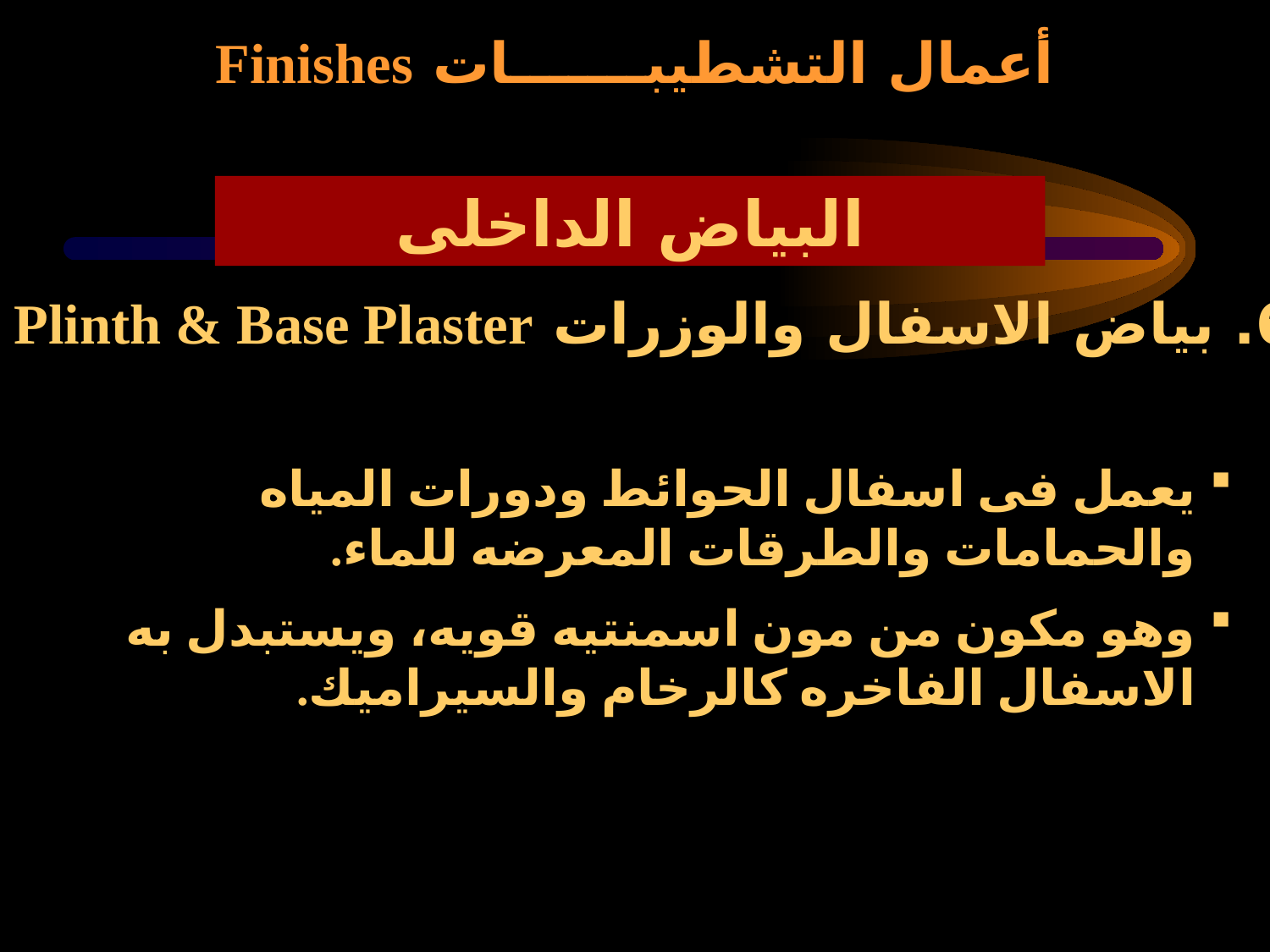

أعمال التشطيبـــــــات Finishes
البياض الداخلى
6. بياض الاسفال والوزرات Plinth & Base Plaster
يعمل فى اسفال الحوائط ودورات المياه والحمامات والطرقات المعرضه للماء.
وهو مكون من مون اسمنتيه قويه، ويستبدل به الاسفال الفاخره كالرخام والسيراميك.